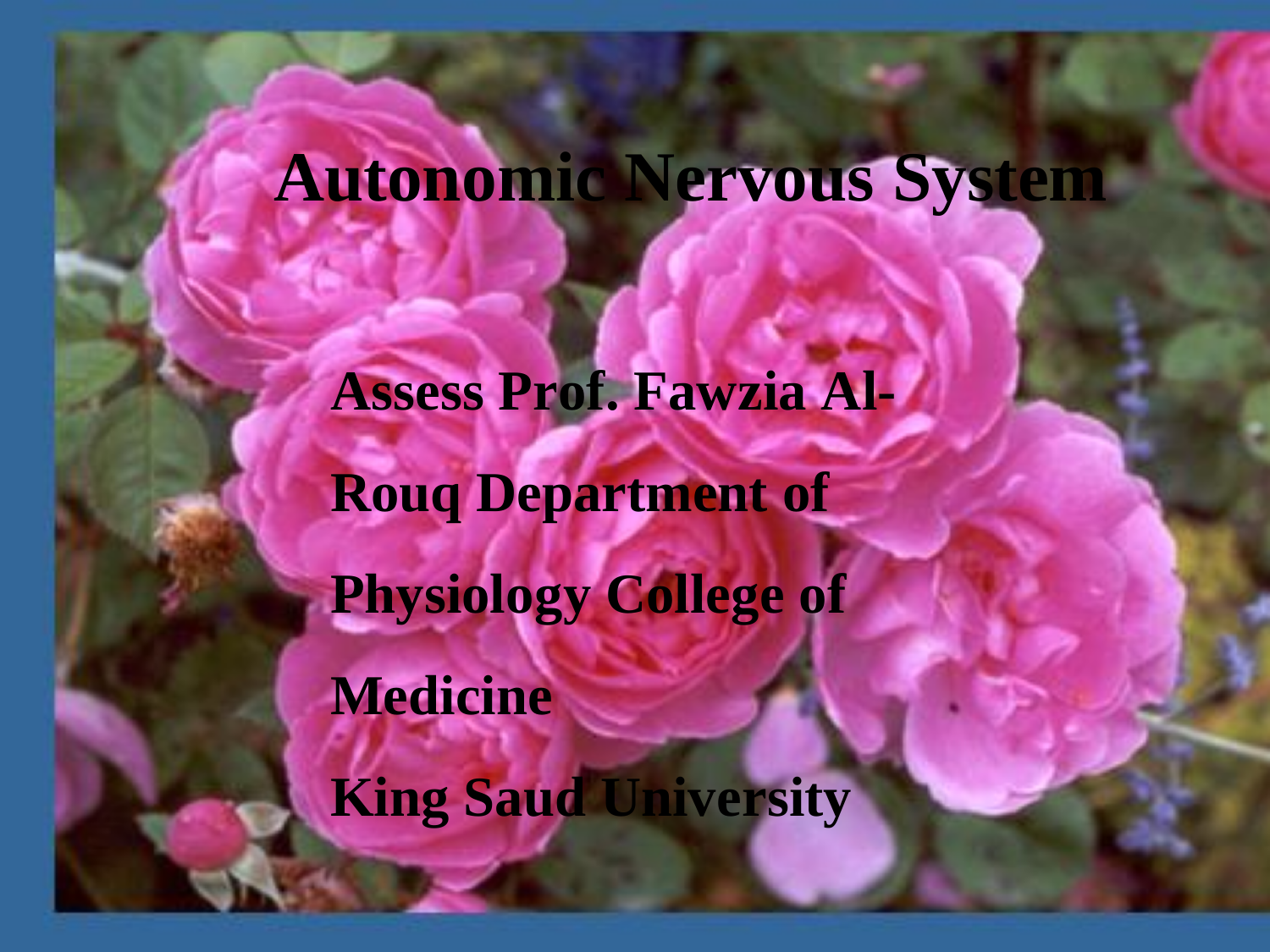

The Autonomic Nervous System

# Autonomic Nervous System
Assess Prof. Fawzia Al-Rouq Department of Physiology College of Medicine
King Saud University